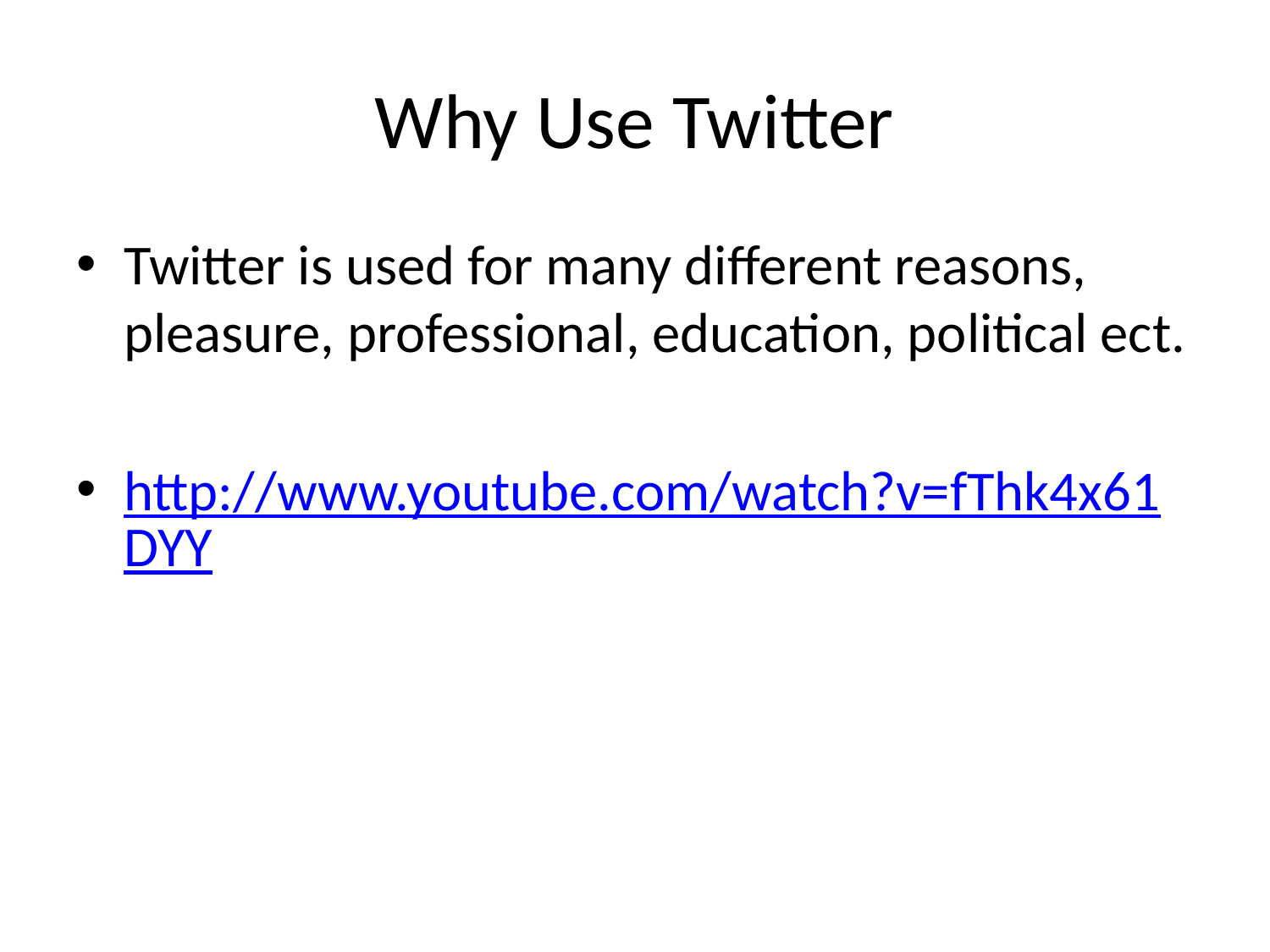

# Why Use Twitter
Twitter is used for many different reasons, pleasure, professional, education, political ect.

http://www.youtube.com/watch?v=fThk4x61DYY